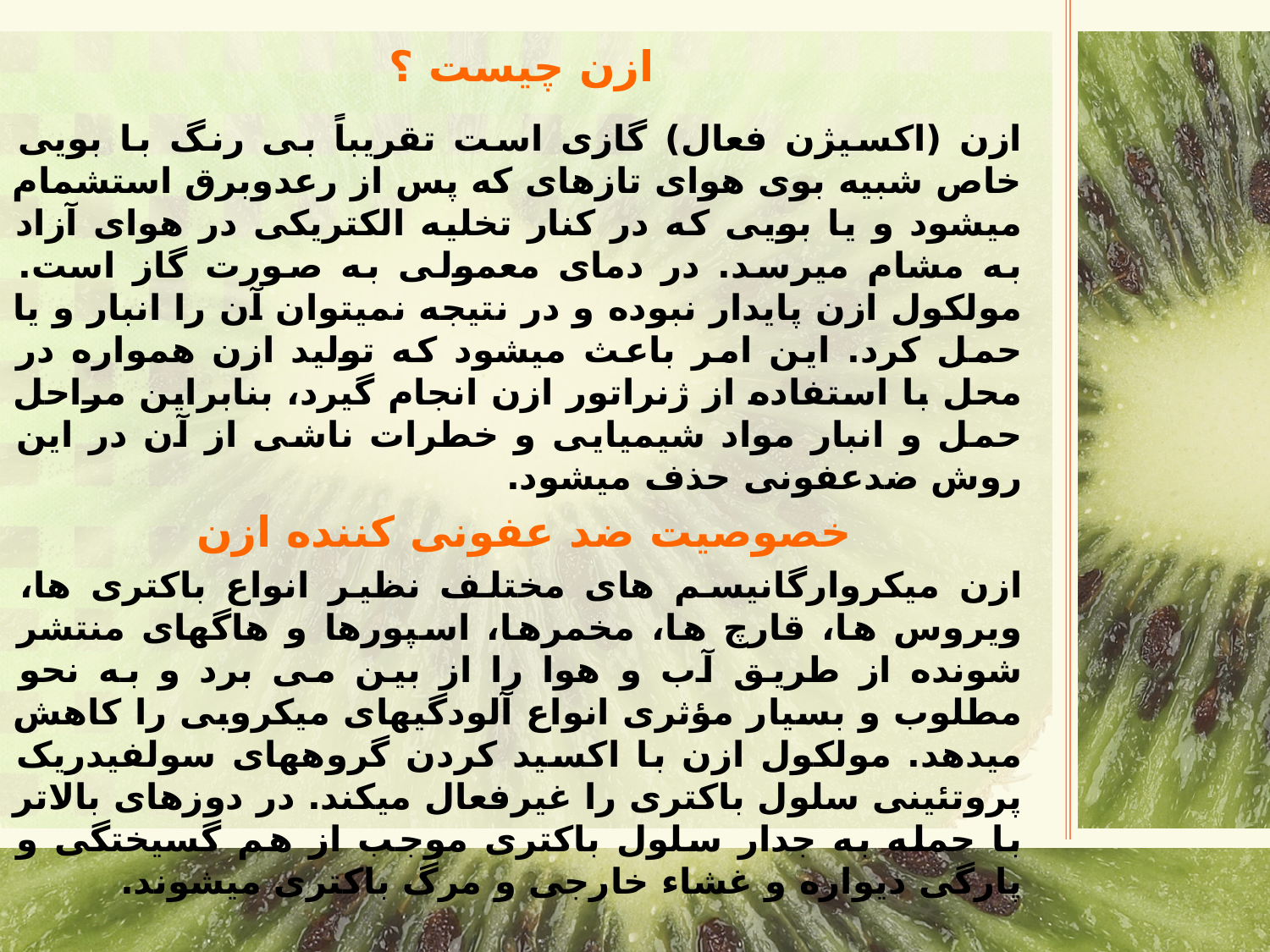

# ازن چیست ؟
ازن (اکسیژن فعال) گازی است تقریباً بی رنگ با بویی خاص شبیه بوی هوای تازه‏ای که پس از رعدوبرق استشمام می‏شود و یا بویی که در کنار تخلیه الکتریکی در هوای آزاد به مشام می‏رسد. در دمای معمولی به صورت گاز است. مولکول ازن پایدار نبوده و در نتیجه نمی‏توان آن را انبار و یا حمل کرد. این امر باعث می‏شود که تولید ازن همواره در محل با استفاده از ژنراتور ازن انجام گیرد، بنابراین مراحل حمل و انبار مواد شیمیایی و خطرات ناشی از آن در این روش ضدعفونی حذف می‏شود.
خصوصیت ضد عفونی کننده ازن
ازن میکروارگانیسم های مختلف نظیر انواع باکتری ها، ویروس ها، قارچ ها، مخمرها، اسپورها و هاگ‏های منتشر شونده از طریق آب و هوا را از بین می برد و به نحو مطلوب و بسیار مؤثری انواع آلودگی‏های میکروبی را کاهش می‏دهد. مولکول ازن با اکسید کردن گروه‏های سولفیدریک پروتئینی سلول باکتری را غیرفعال می‏کند. در دوزهای بالاتر با حمله به جدار سلول باکتری موجب از هم گسیختگی و پارگی دیواره و غشاء خارجی و مرگ باکتری می‏شوند.